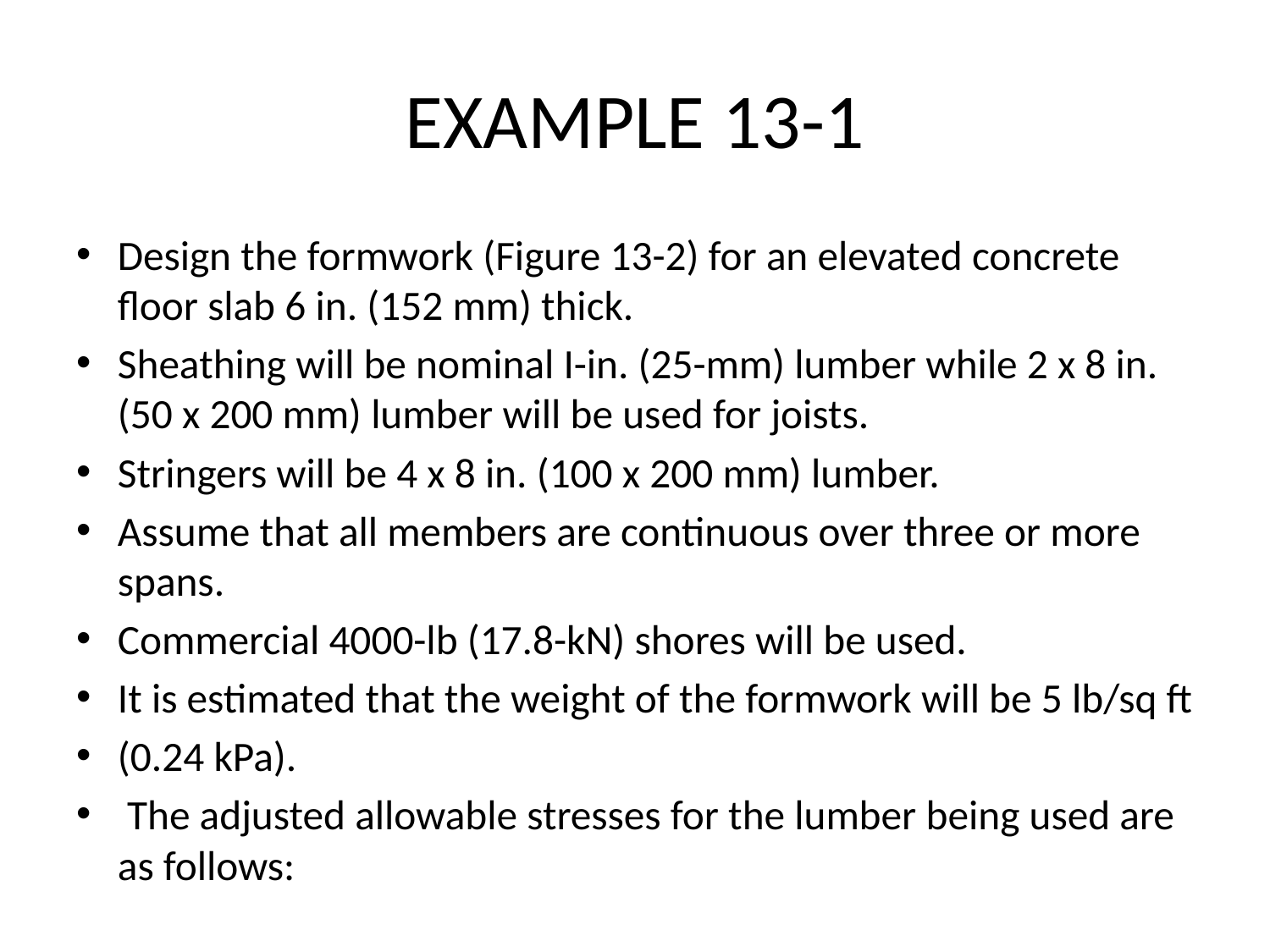

# EXAMPLE 13-1
Design the formwork (Figure 13-2) for an elevated concrete floor slab 6 in. (152 mm) thick.
Sheathing will be nominal I-in. (25-mm) lumber while 2 x 8 in. (50 x 200 mm) lumber will be used for joists.
Stringers will be 4 x 8 in. (100 x 200 mm) lumber.
Assume that all members are continuous over three or more spans.
Commercial 4000-lb (17.8-kN) shores will be used.
It is estimated that the weight of the formwork will be 5 lb/sq ft
(0.24 kPa).
 The adjusted allowable stresses for the lumber being used are as follows: